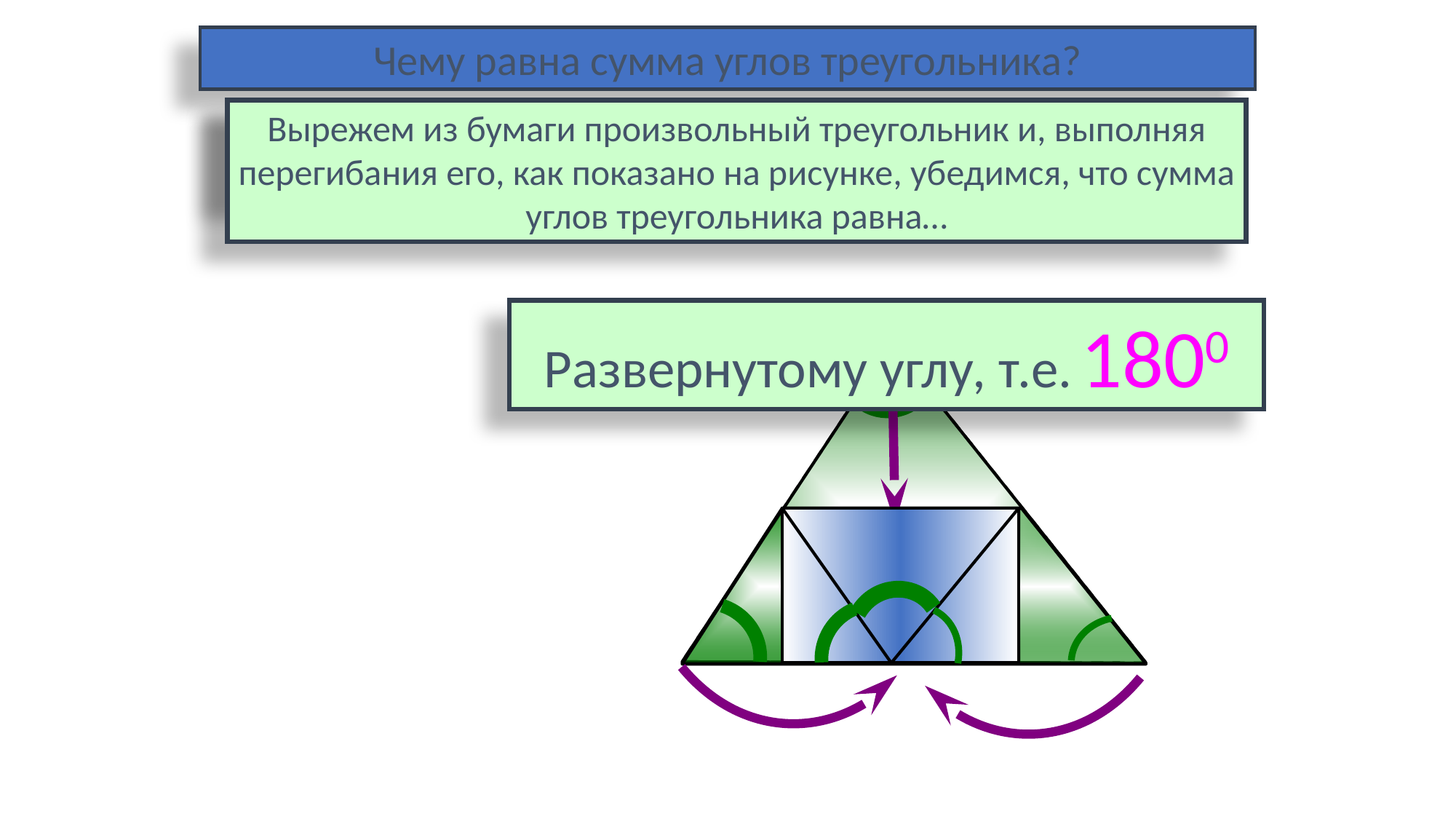

Чему равна сумма углов треугольника?
Попробуем ответить на этот вопрос с помощью практической работы
Вырежем из бумаги произвольный треугольник и, выполняя перегибания его, как показано на рисунке, убедимся, что сумма углов треугольника равна…
Развернутому углу, т.е. 1800